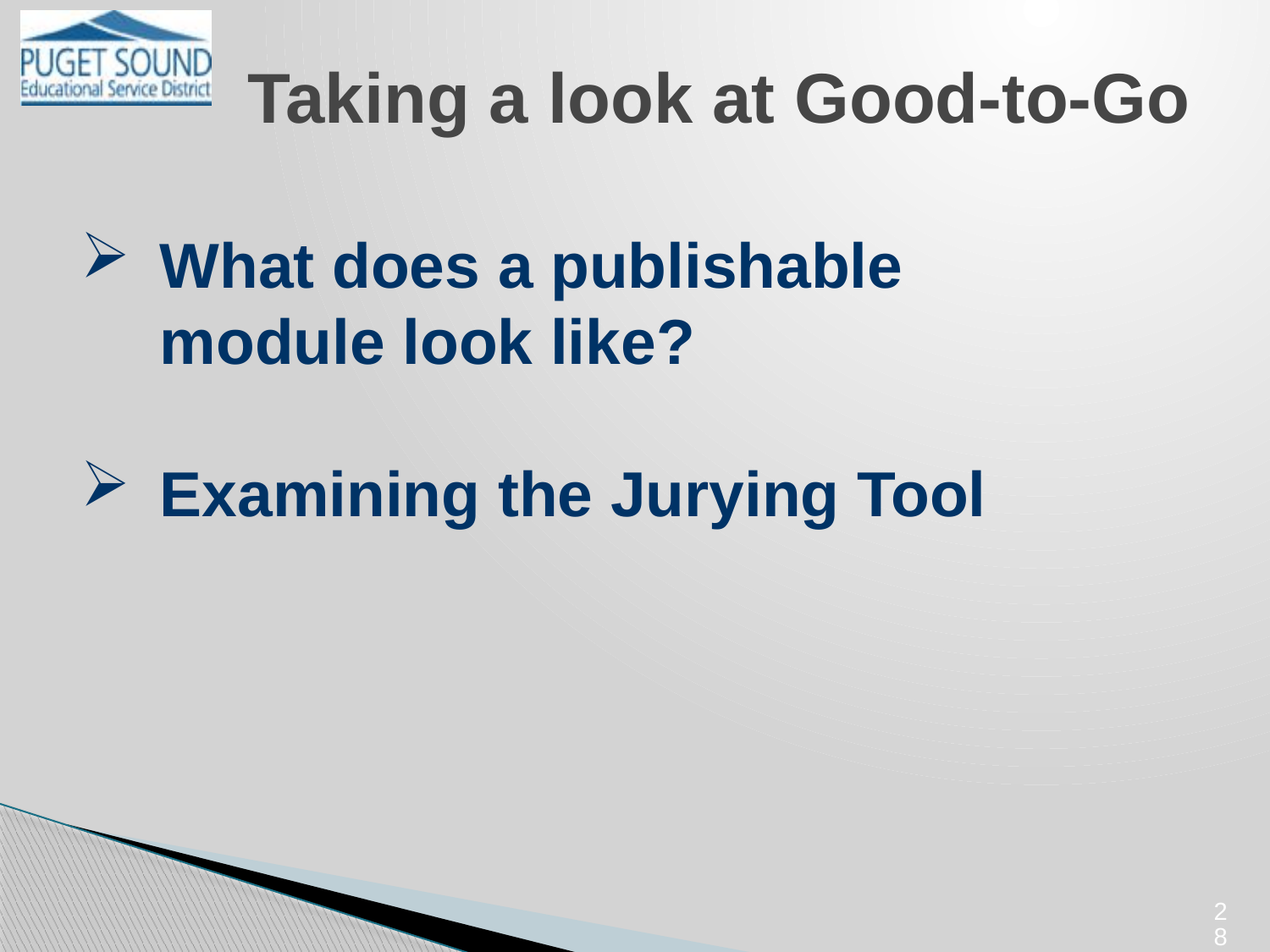

# Taking a look at Good-to-Go
What does a publishable module look like?

Examining the Jurying Tool
28